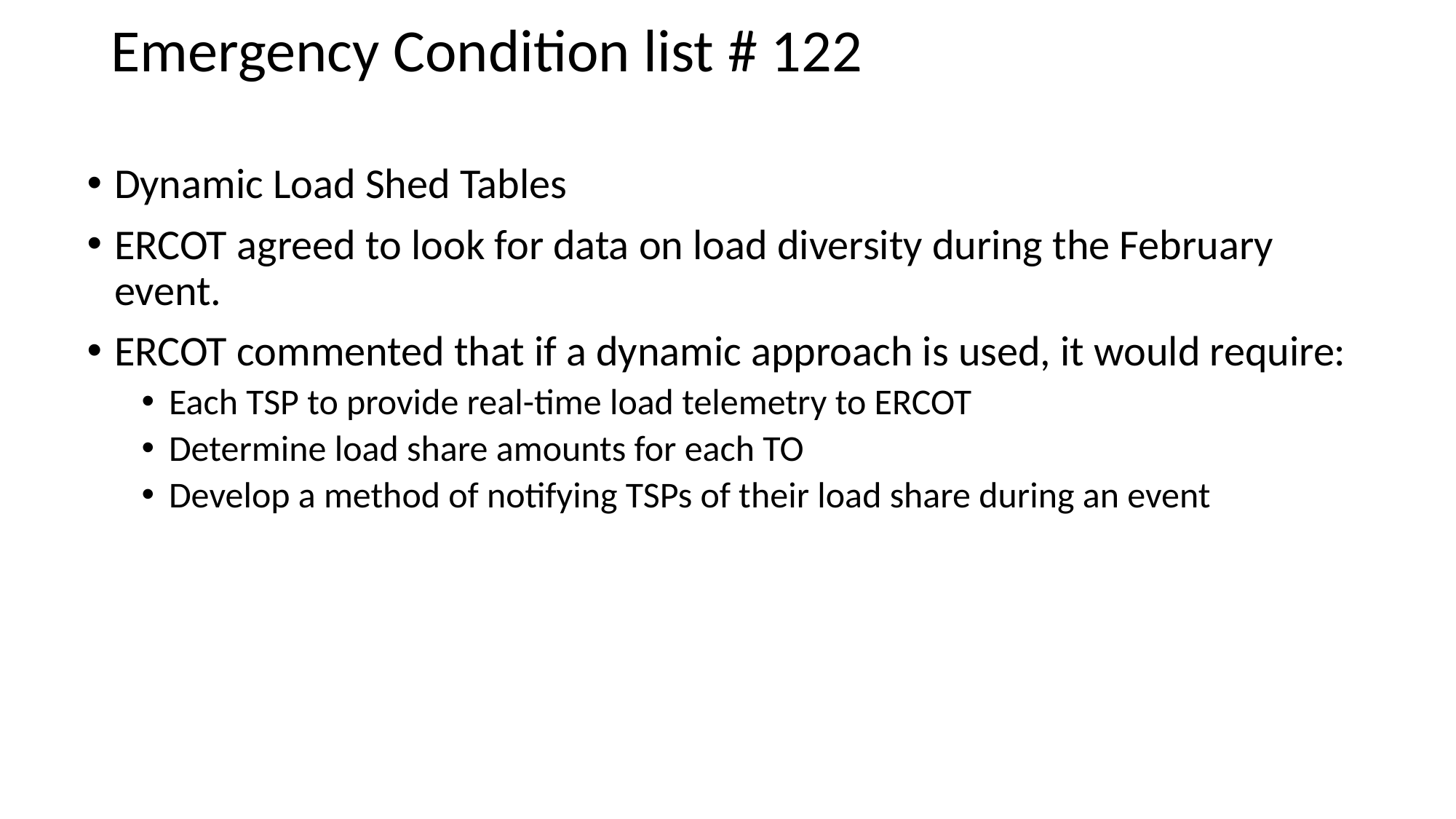

# Emergency Condition list # 122
Dynamic Load Shed Tables
ERCOT agreed to look for data on load diversity during the February event.
ERCOT commented that if a dynamic approach is used, it would require:
Each TSP to provide real-time load telemetry to ERCOT
Determine load share amounts for each TO
Develop a method of notifying TSPs of their load share during an event